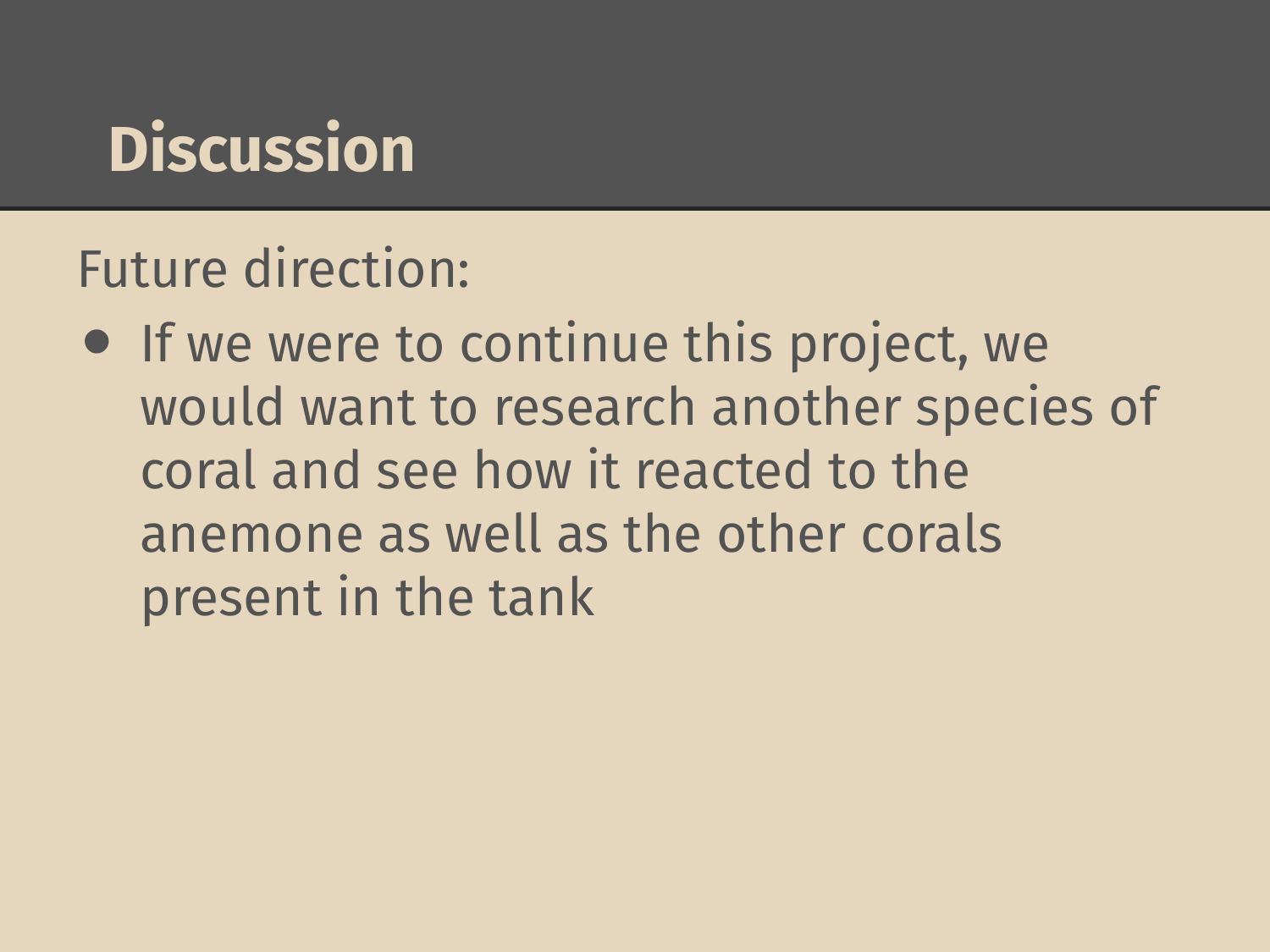

# Discussion
Future direction:
If we were to continue this project, we would want to research another species of coral and see how it reacted to the anemone as well as the other corals present in the tank